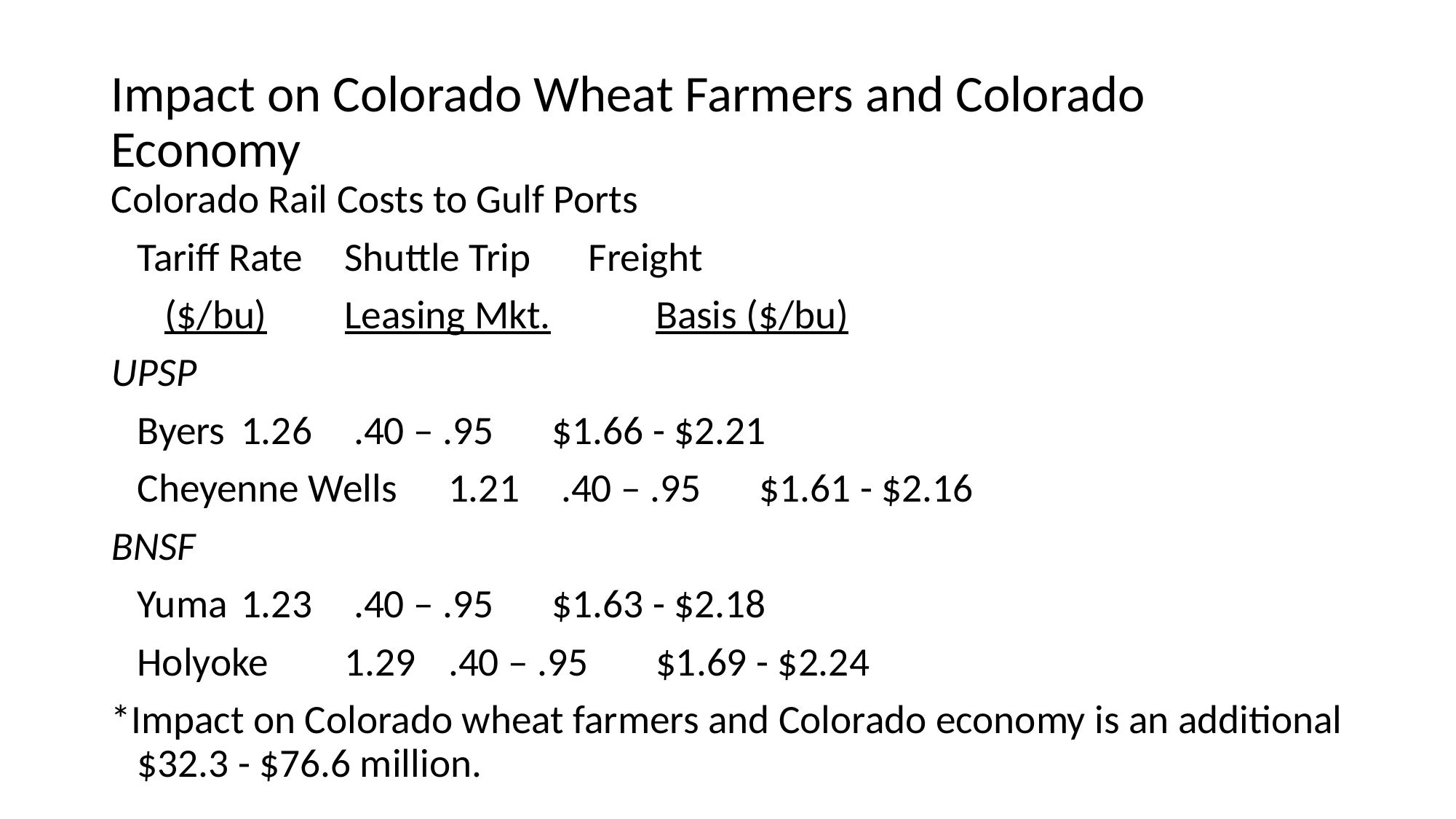

# Impact on Colorado Wheat Farmers and Colorado Economy
Colorado Rail Costs to Gulf Ports
				Tariff Rate	Shuttle Trip		    Freight
				   ($/bu)	Leasing Mkt.	  	Basis ($/bu)
UPSP
	Byers		1.26 		 .40 – .95 		$1.66 - $2.21
	Cheyenne Wells	1.21		 .40 – .95 		$1.61 - $2.16
BNSF
	Yuma 		1.23		 .40 – .95 		$1.63 - $2.18
	Holyoke		1.29		.40 – .95 		$1.69 - $2.24
*Impact on Colorado wheat farmers and Colorado economy is an additional $32.3 - $76.6 million.